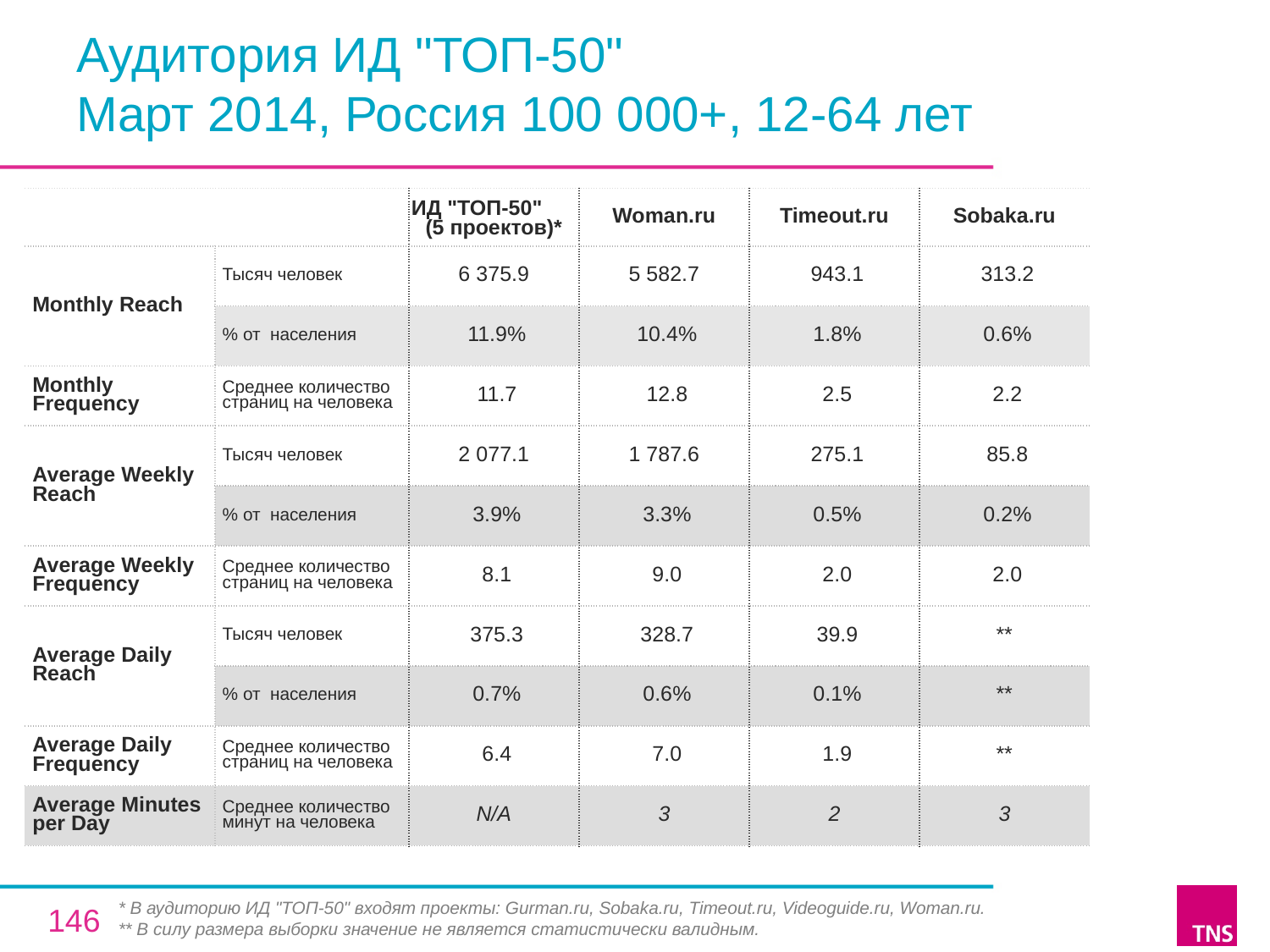

# Аудитория ИД "ТОП-50" Март 2014, Россия 100 000+, 12-64 лет
|  |  | ИД "ТОП-50" (5 проектов)\* | Woman.ru | Timeout.ru | Sobaka.ru |
| --- | --- | --- | --- | --- | --- |
| Monthly Reach | Тысяч человек | 6 375.9 | 5 582.7 | 943.1 | 313.2 |
|  | % от населения | 11.9% | 10.4% | 1.8% | 0.6% |
| Monthly Frequency | Среднее количество страниц на человека | 11.7 | 12.8 | 2.5 | 2.2 |
| Average Weekly Reach | Тысяч человек | 2 077.1 | 1 787.6 | 275.1 | 85.8 |
|  | % от населения | 3.9% | 3.3% | 0.5% | 0.2% |
| Average Weekly Frequency | Среднее количество страниц на человека | 8.1 | 9.0 | 2.0 | 2.0 |
| Average Daily Reach | Тысяч человек | 375.3 | 328.7 | 39.9 | \*\* |
|  | % от населения | 0.7% | 0.6% | 0.1% | \*\* |
| Average Daily Frequency | Среднее количество страниц на человека | 6.4 | 7.0 | 1.9 | \*\* |
| Average Minutes per Day | Среднее количество минут на человека | N/A | 3 | 2 | 3 |
* В аудиторию ИД "ТОП-50" входят проекты: Gurman.ru, Sobaka.ru, Timeout.ru, Videoguide.ru, Woman.ru.
** В силу размера выборки значение не является статистически валидным.
146